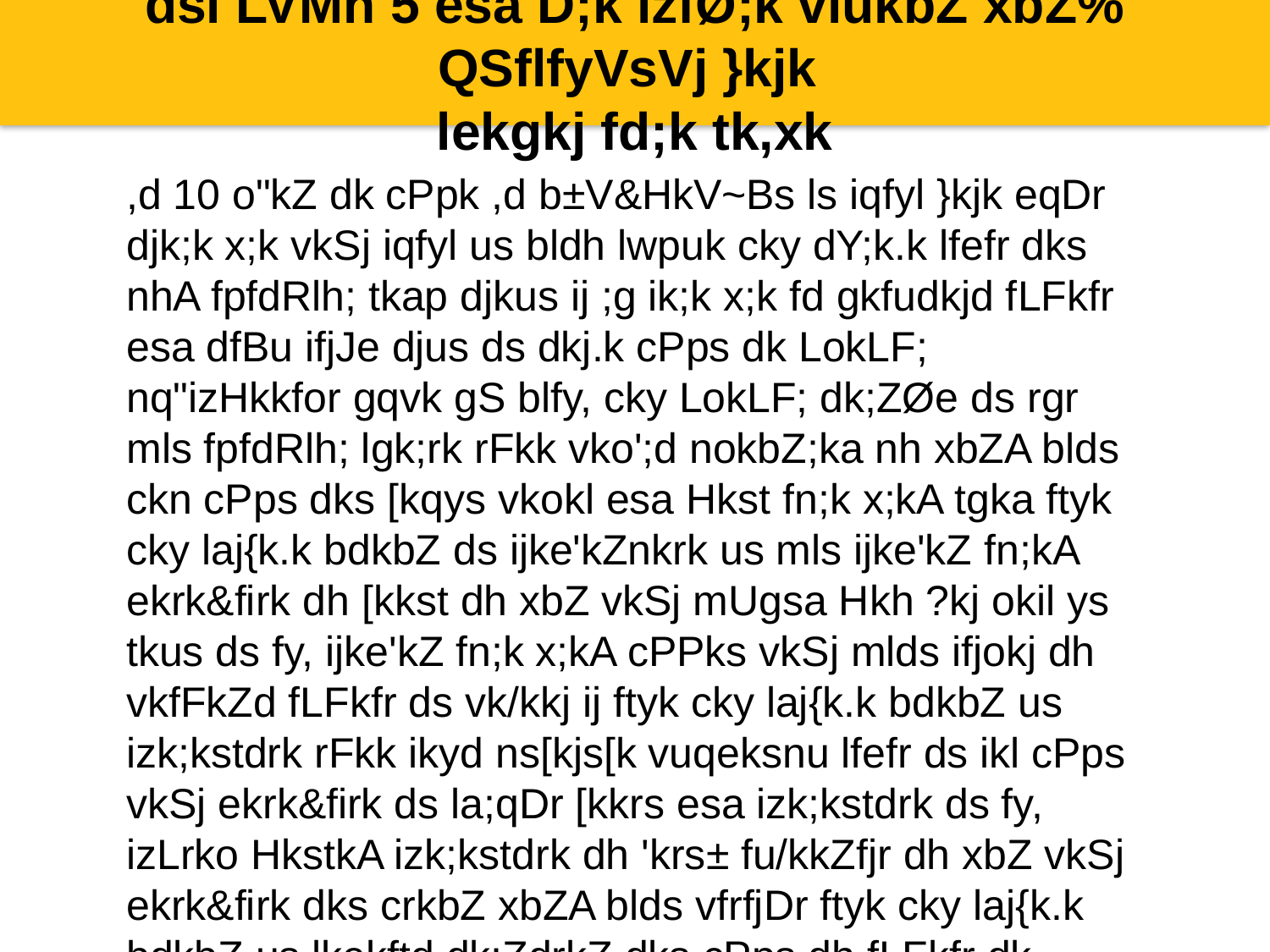

dsl LVMh 5 esa D;k izfØ;k viukbZ xbZ% QSflfyVsVj }kjk
lekgkj fd;k tk,xk
,d 10 o"kZ dk cPpk ,d b±V&HkV~Bs ls iqfyl }kjk eqDr djk;k x;k vkSj iqfyl us bldh lwpuk cky dY;k.k lfefr dks nhA fpfdRlh; tkap djkus ij ;g ik;k x;k fd gkfudkjd fLFkfr esa dfBu ifjJe djus ds dkj.k cPps dk LokLF; nq"izHkkfor gqvk gS blfy, cky LokLF; dk;ZØe ds rgr mls fpfdRlh; lgk;rk rFkk vko';d nokbZ;ka nh xbZA blds ckn cPps dks [kqys vkokl esa Hkst fn;k x;kA tgka ftyk cky laj{k.k bdkbZ ds ijke'kZnkrk us mls ijke'kZ fn;kA ekrk&firk dh [kkst dh xbZ vkSj mUgsa Hkh ?kj okil ys tkus ds fy, ijke'kZ fn;k x;kA cPPks vkSj mlds ifjokj dh vkfFkZd fLFkfr ds vk/kkj ij ftyk cky laj{k.k bdkbZ us izk;kstdrk rFkk ikyd ns[kjs[k vuqeksnu lfefr ds ikl cPps vkSj ekrk&firk ds la;qDr [kkrs esa izk;kstdrk ds fy, izLrko HkstkA izk;kstdrk dh 'krs± fu/kkZfjr dh xbZ vkSj ekrk&firk dks crkbZ xbZA blds vfrfjDr ftyk cky laj{k.k bdkbZ us lkekftd dk;ZdrkZ dks cPps dh fLFkfr dk lkekftd vuqJo.k djus dk vkns'k fn;kA